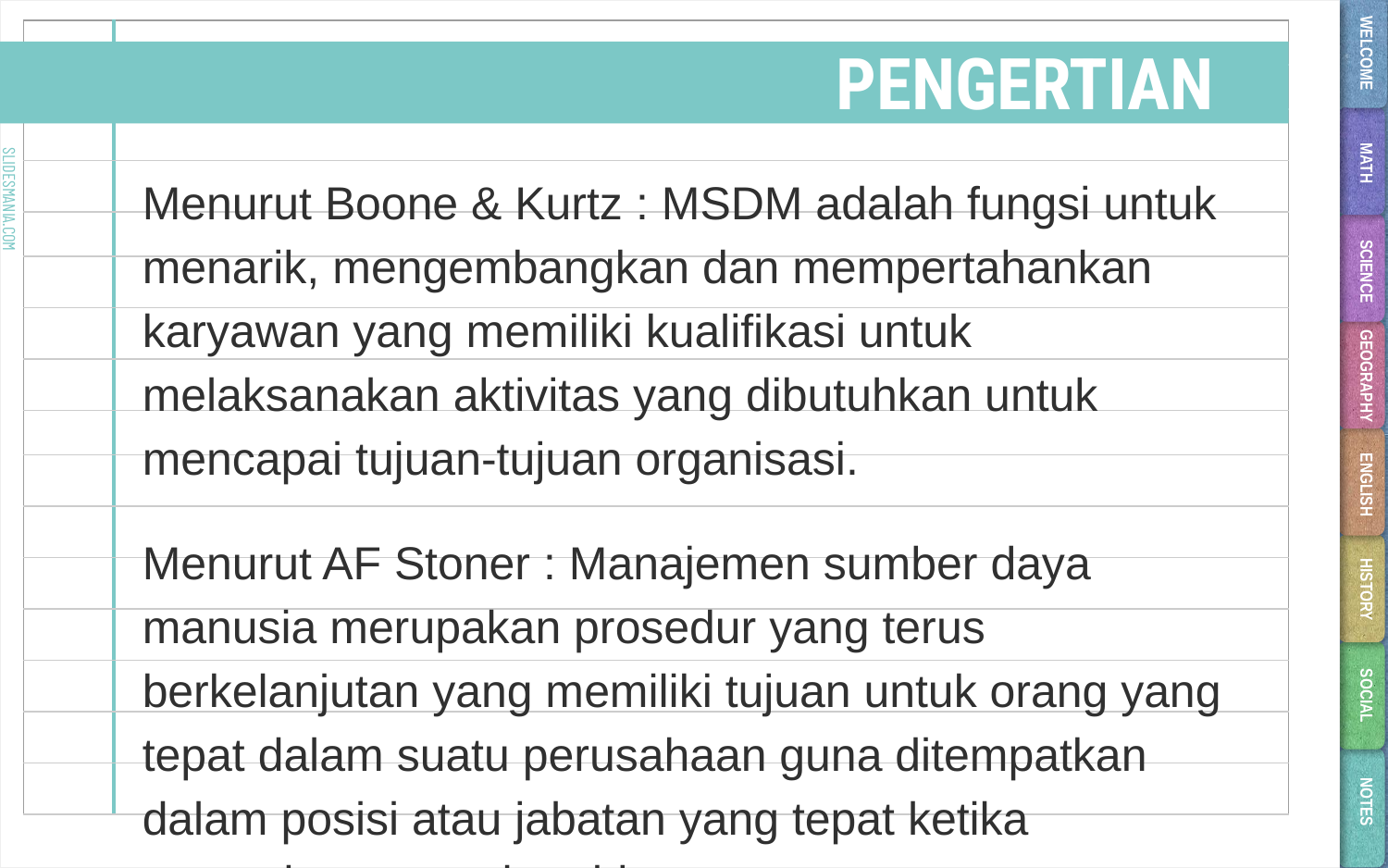

WELCOME
# PENGERTIAN
MATH
Menurut Boone & Kurtz : MSDM adalah fungsi untuk menarik, mengembangkan dan mempertahankan karyawan yang memiliki kualifikasi untuk melaksanakan aktivitas yang dibutuhkan untuk mencapai tujuan-tujuan organisasi.
Menurut AF Stoner : Manajemen sumber daya manusia merupakan prosedur yang terus berkelanjutan yang memiliki tujuan untuk orang yang tepat dalam suatu perusahaan guna ditempatkan dalam posisi atau jabatan yang tepat ketika perusahaan membutuhkannya.

SCIENCE
GEOGRAPHY
ENGLISH
HISTORY
SOCIAL
NOTES